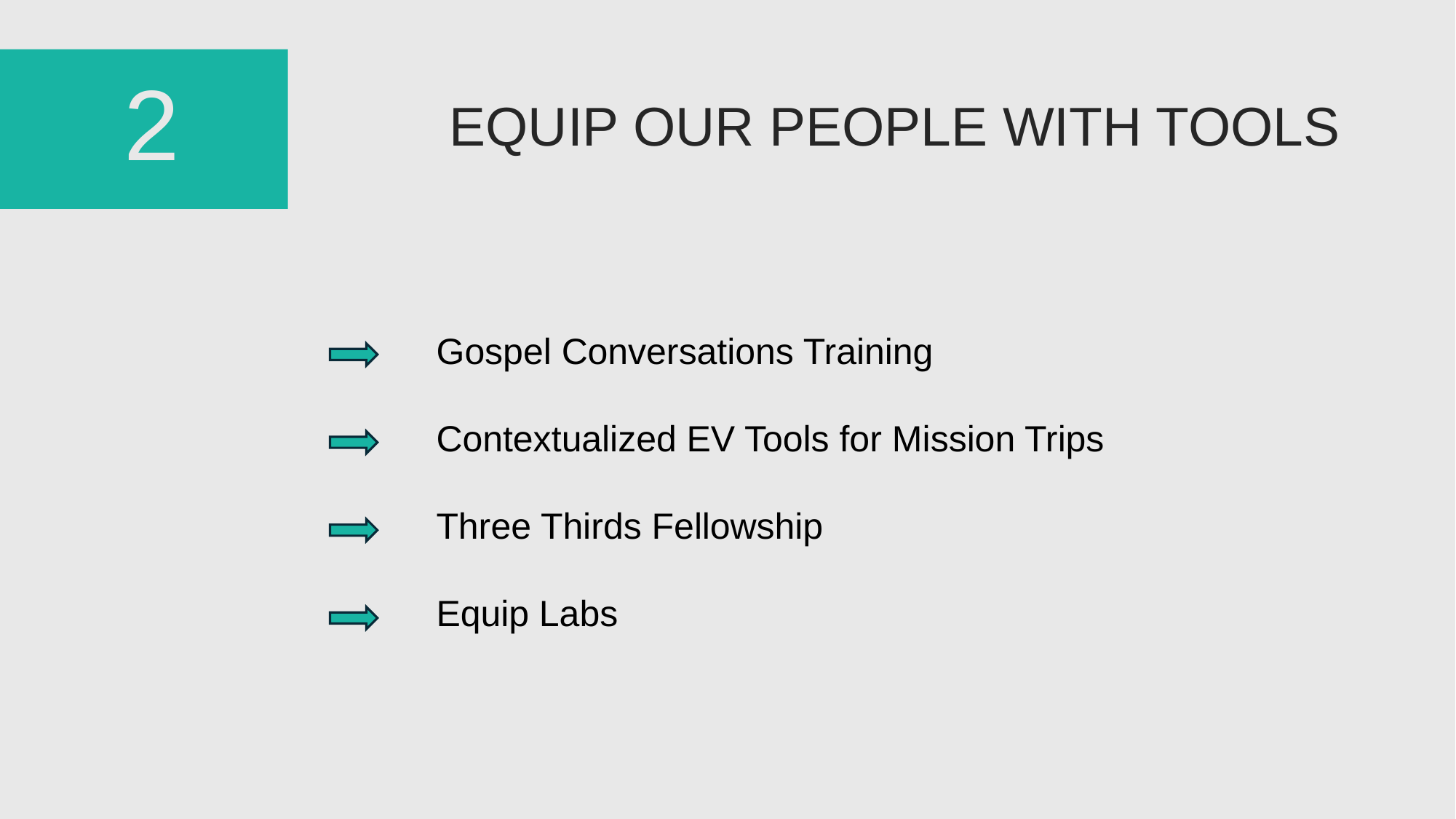

2
EQUIP OUR PEOPLE WITH TOOLS
Gospel Conversations Training

Contextualized EV Tools for Mission Trips

Three Thirds Fellowship

Equip Labs